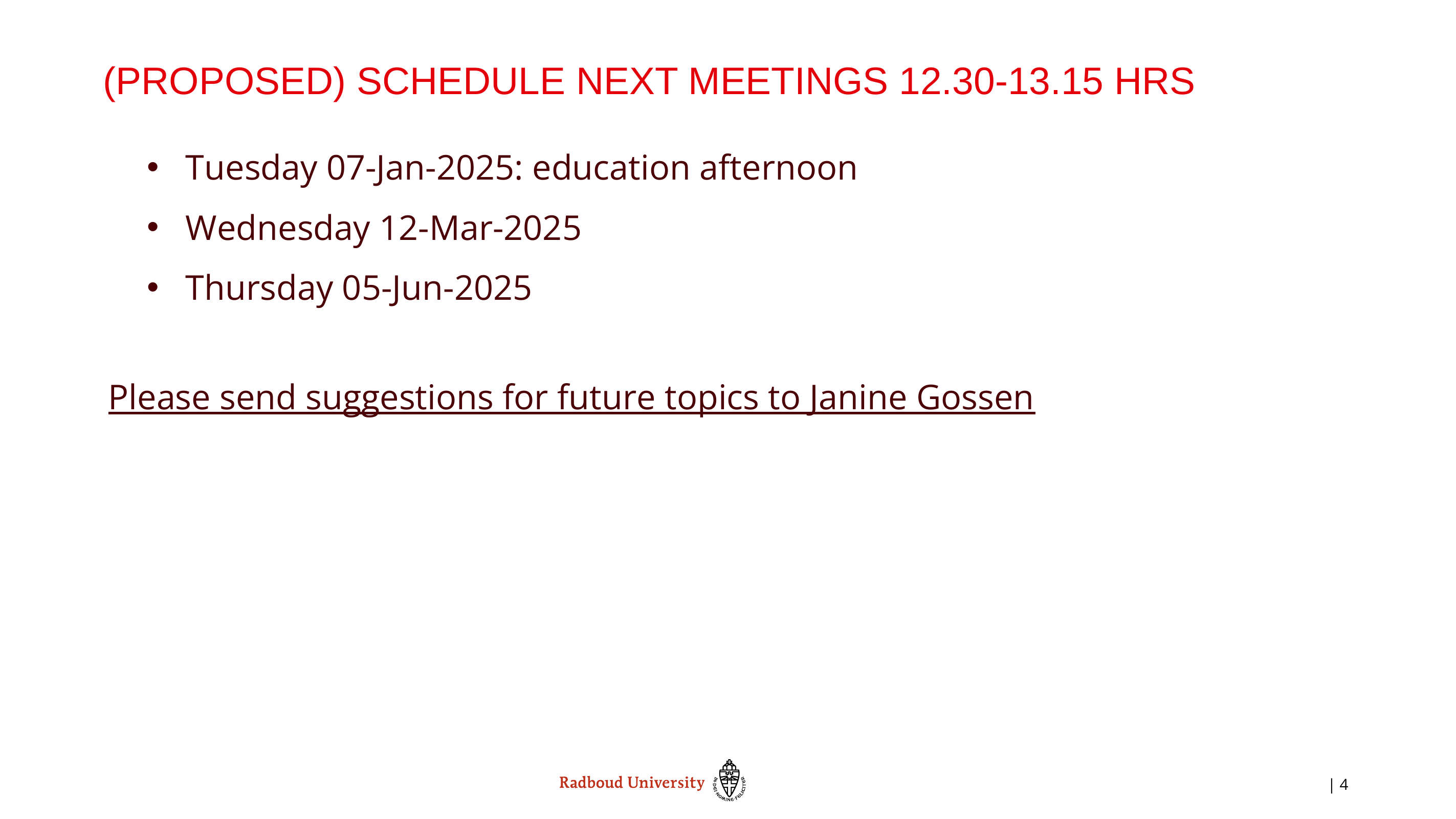

# (Proposed) schedule next meetings 12.30-13.15 hrs
Tuesday 07-Jan-2025: education afternoon
Wednesday 12-Mar-2025
Thursday 05-Jun-2025

Please send suggestions for future topics to Janine Gossen

| 4